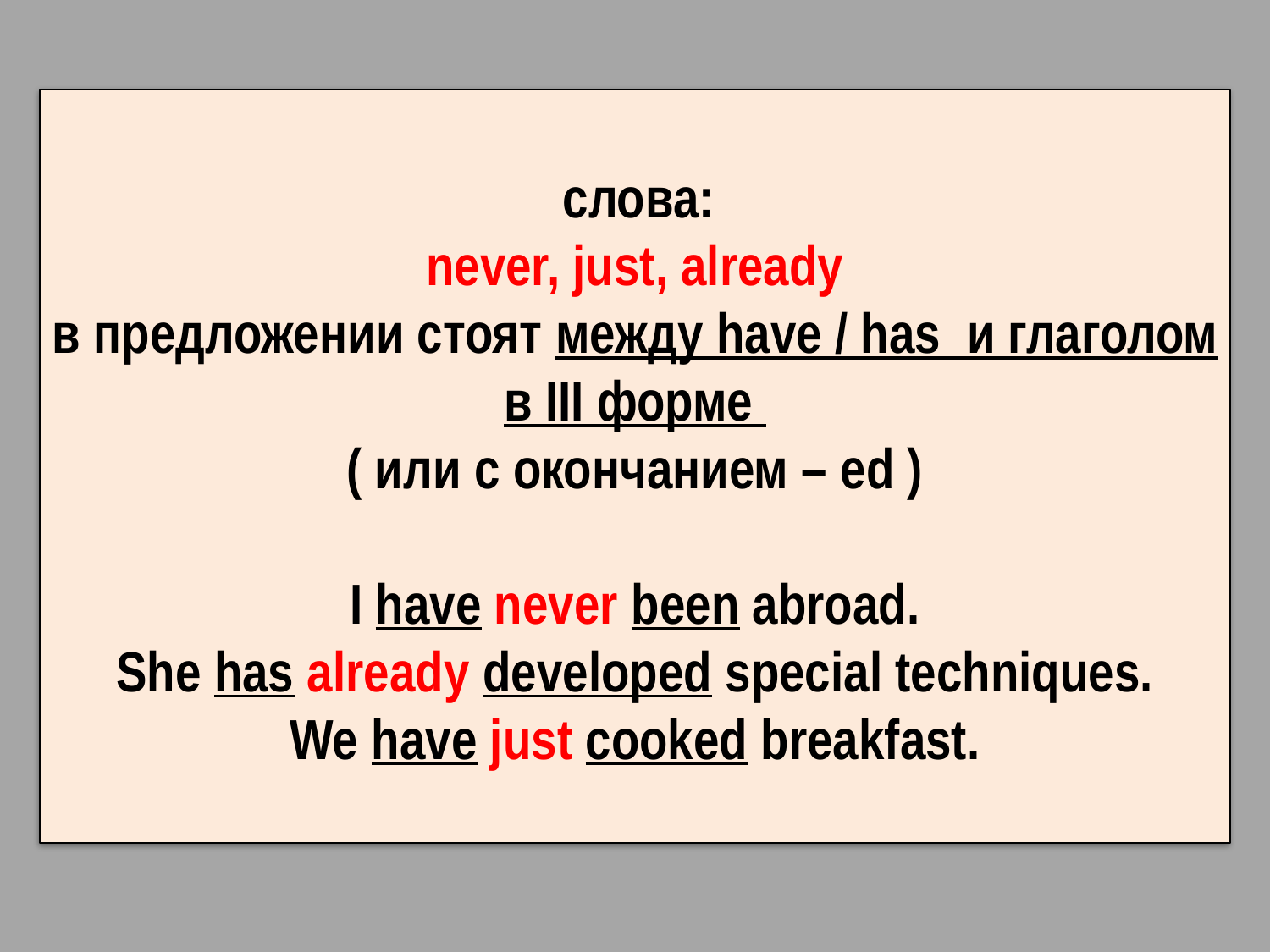

слова:
never, just, already
в предложении стоят между have / has  и глаголом в III форме
( или с окончанием – ed )

I have never been abroad.
She has already developed special techniques.
We have just cooked breakfast.
#